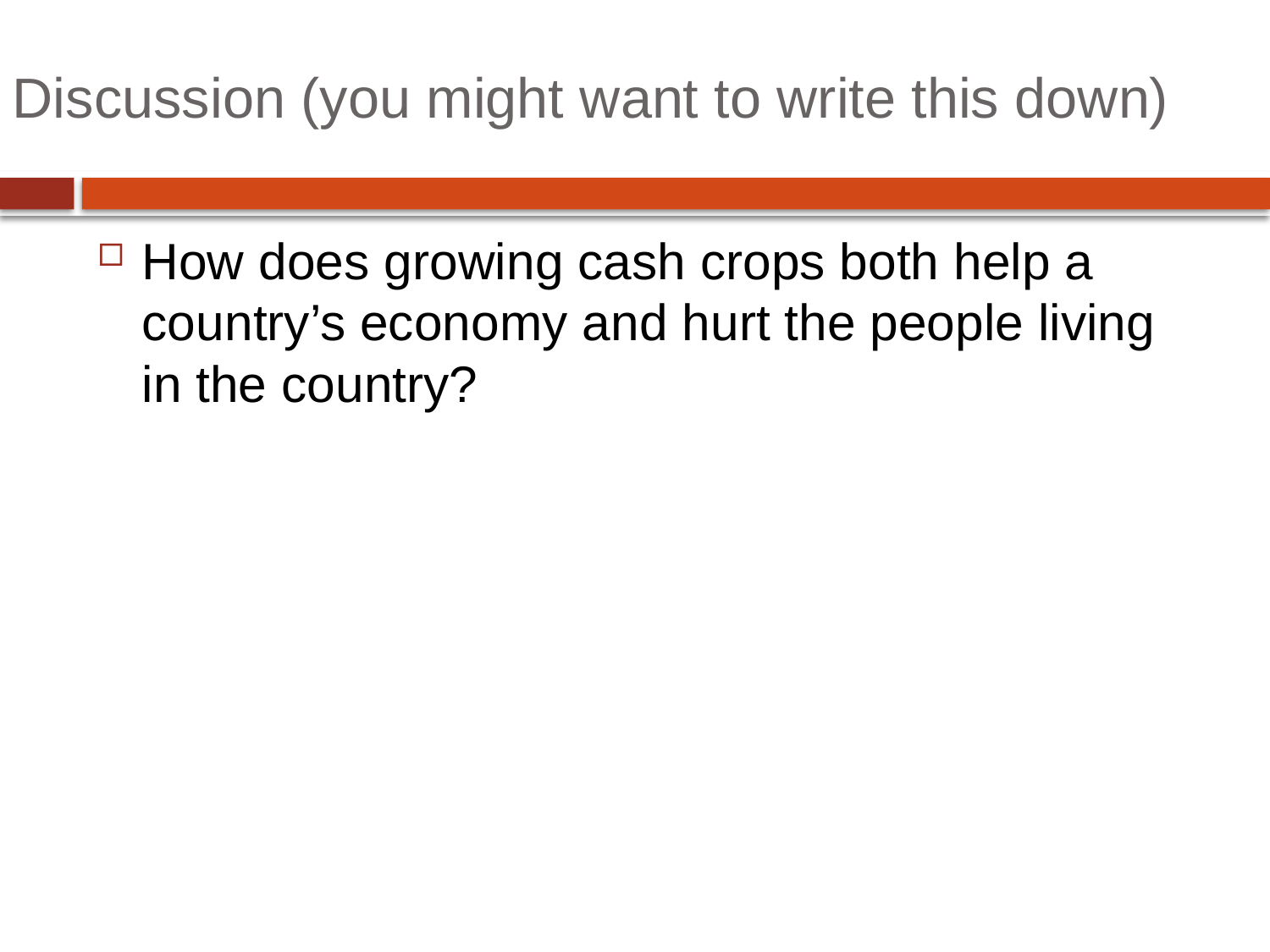

# Discussion (you might want to write this down)
How does growing cash crops both help a country’s economy and hurt the people living in the country?